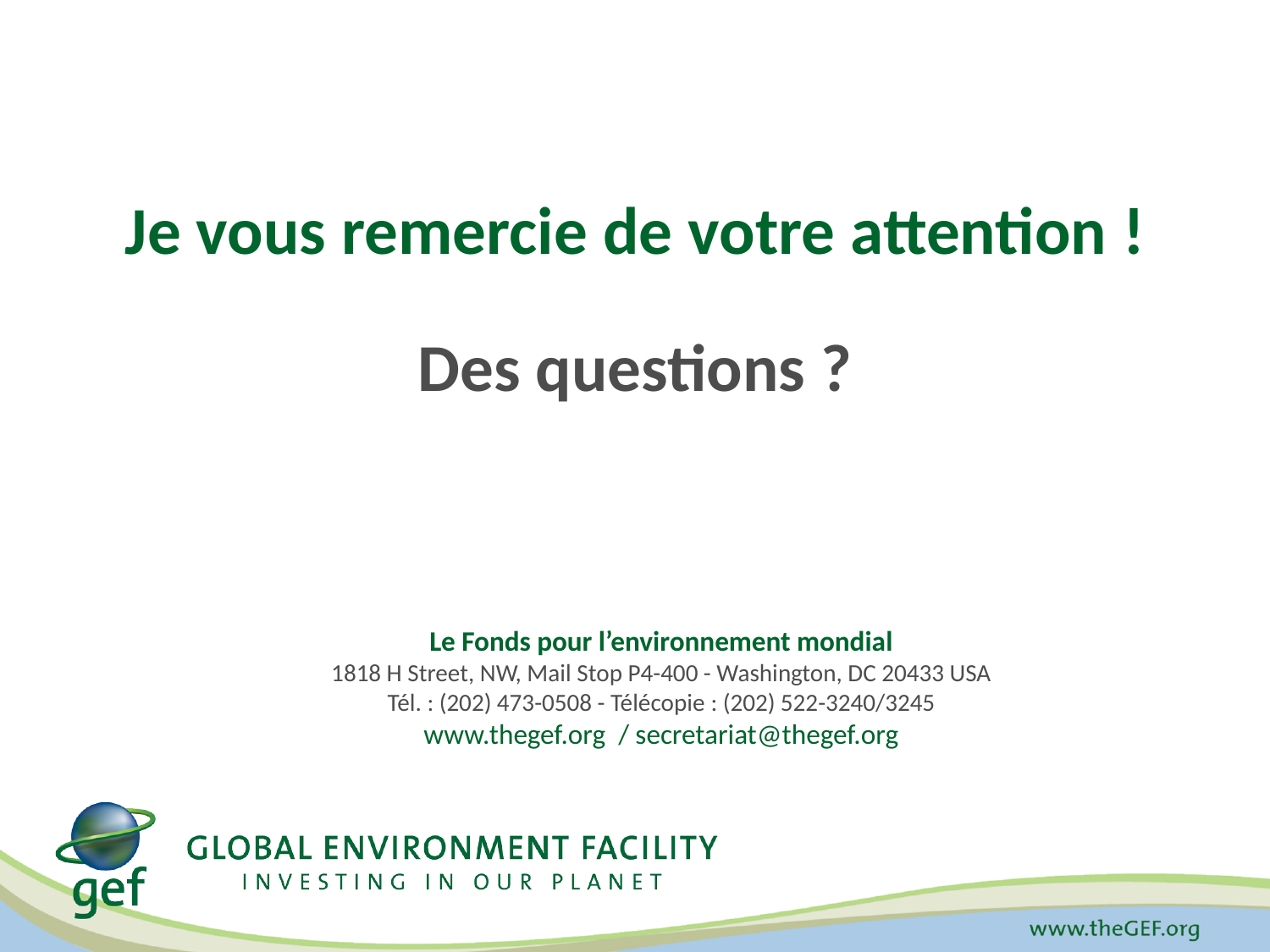

Je vous remercie de votre attention !
Des questions ?
Le Fonds pour l’environnement mondial
1818 H Street, NW, Mail Stop P4-400 - Washington, DC 20433 USA
Tél. : (202) 473-0508 - Télécopie : (202) 522-3240/3245
www.thegef.org  / secretariat@thegef.org